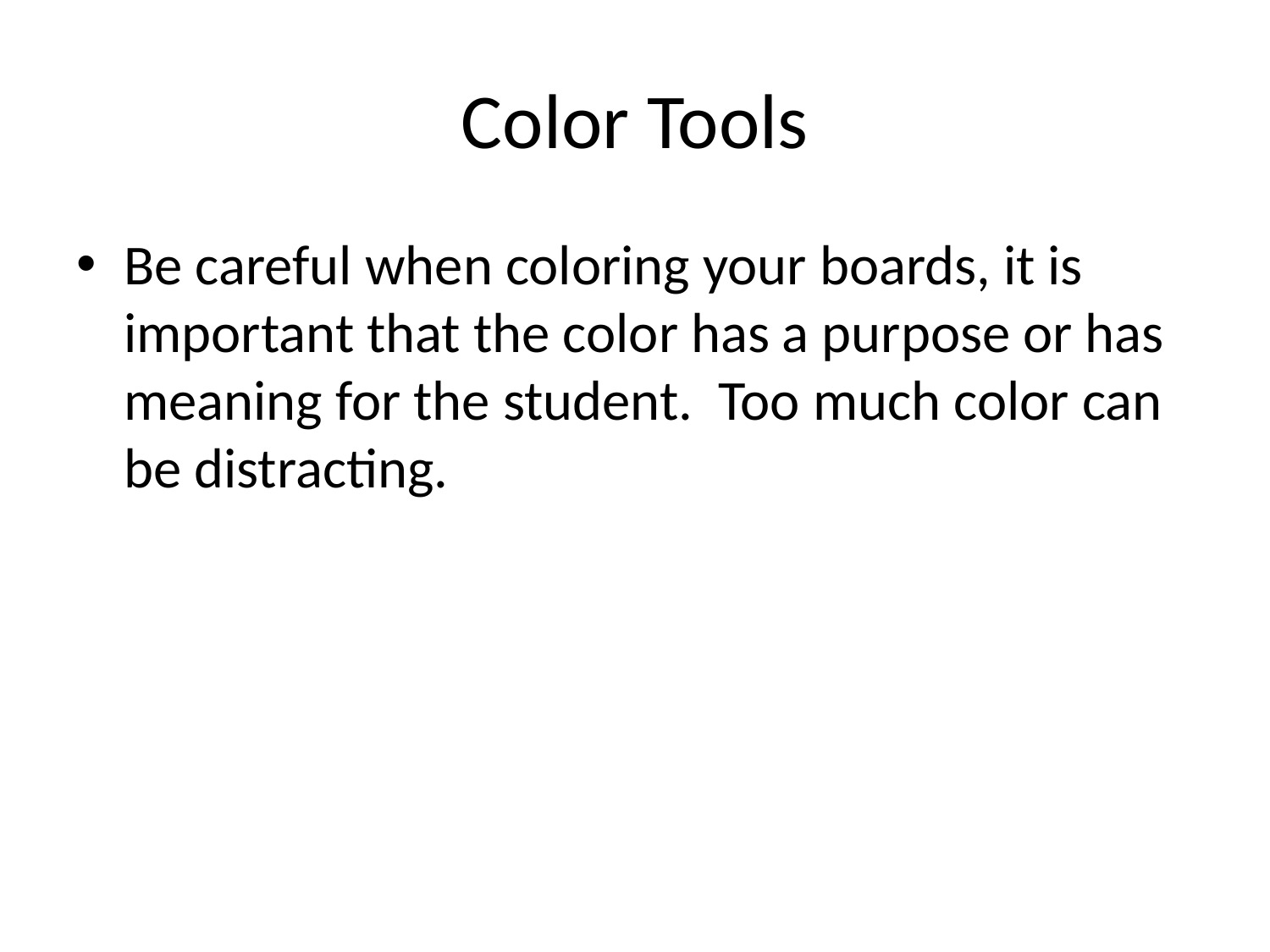

# Color Tools
Be careful when coloring your boards, it is important that the color has a purpose or has meaning for the student.  Too much color can be distracting.